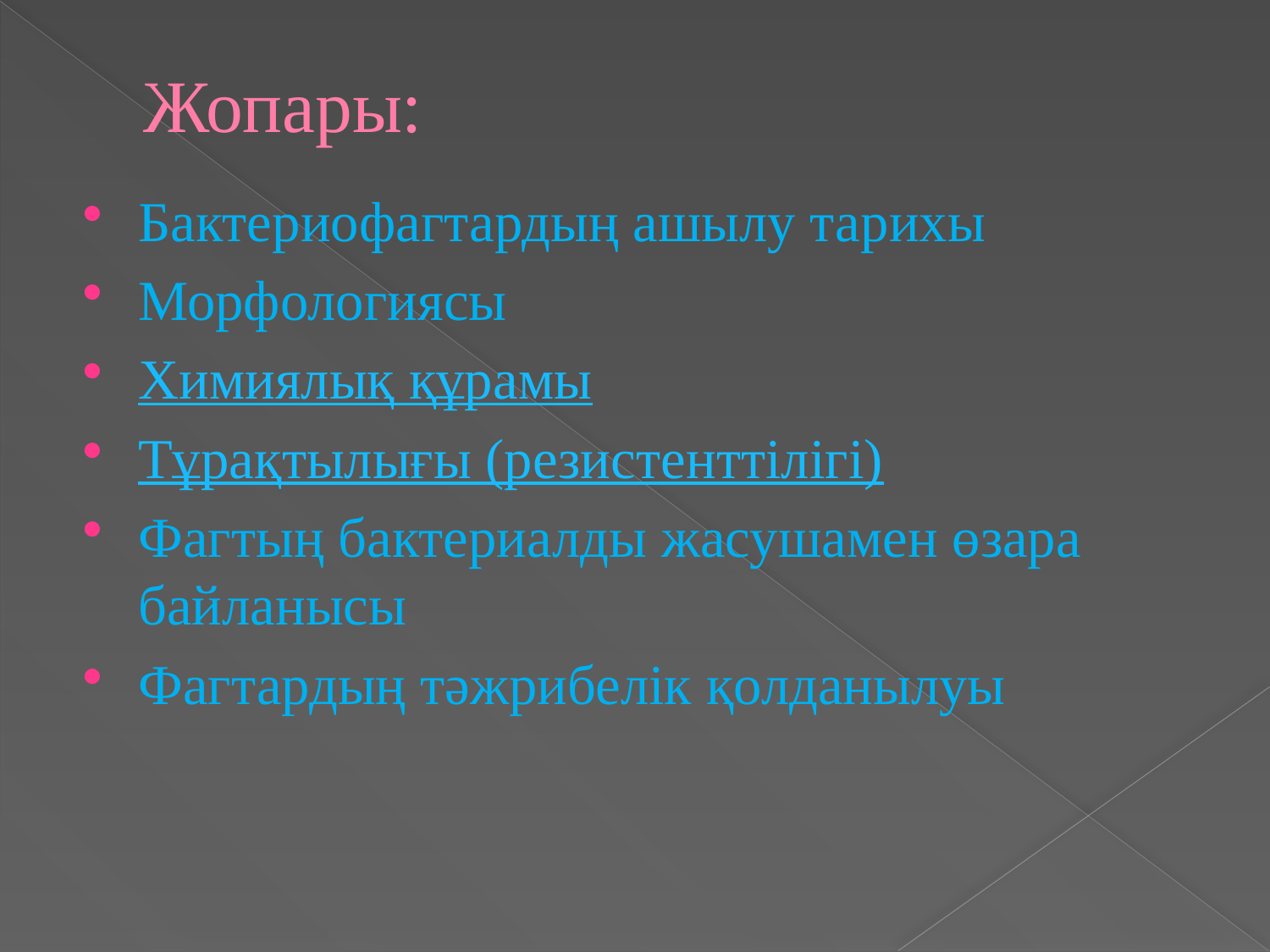

# Жопары:
Бактериофагтардың ашылу тарихы
Морфологиясы
Химиялық құрамы
Тұрақтылығы (резистенттілігі)
Фагтың бактериалды жасушамен өзара байланысы
Фагтардың тәжрибелік қолданылуы